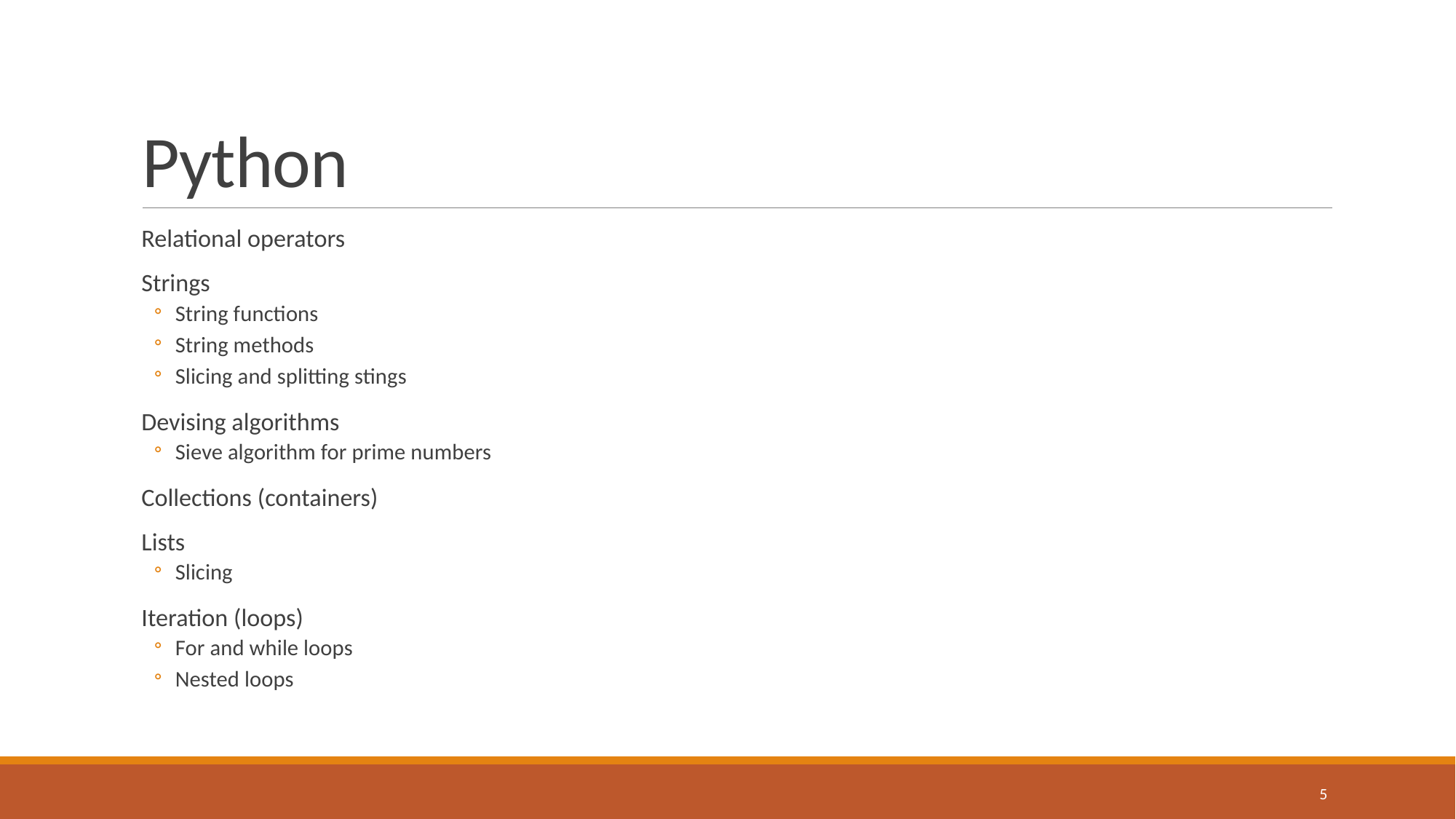

# Python
Relational operators
Strings
String functions
String methods
Slicing and splitting stings
Devising algorithms
Sieve algorithm for prime numbers
Collections (containers)
Lists
Slicing
Iteration (loops)
For and while loops
Nested loops

5